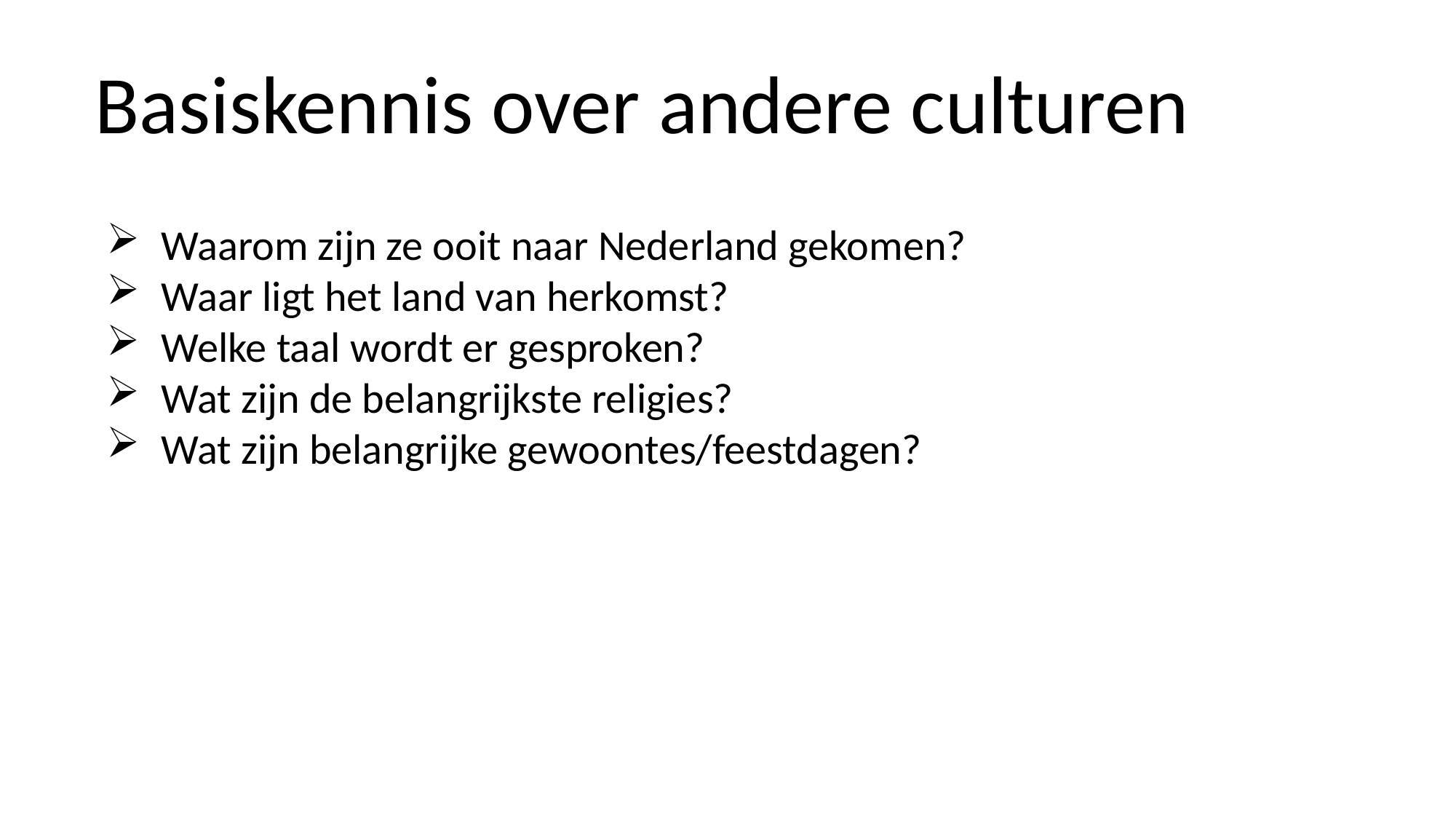

Basiskennis over andere culturen
Waarom zijn ze ooit naar Nederland gekomen?
Waar ligt het land van herkomst?
Welke taal wordt er gesproken?
Wat zijn de belangrijkste religies?
Wat zijn belangrijke gewoontes/feestdagen?